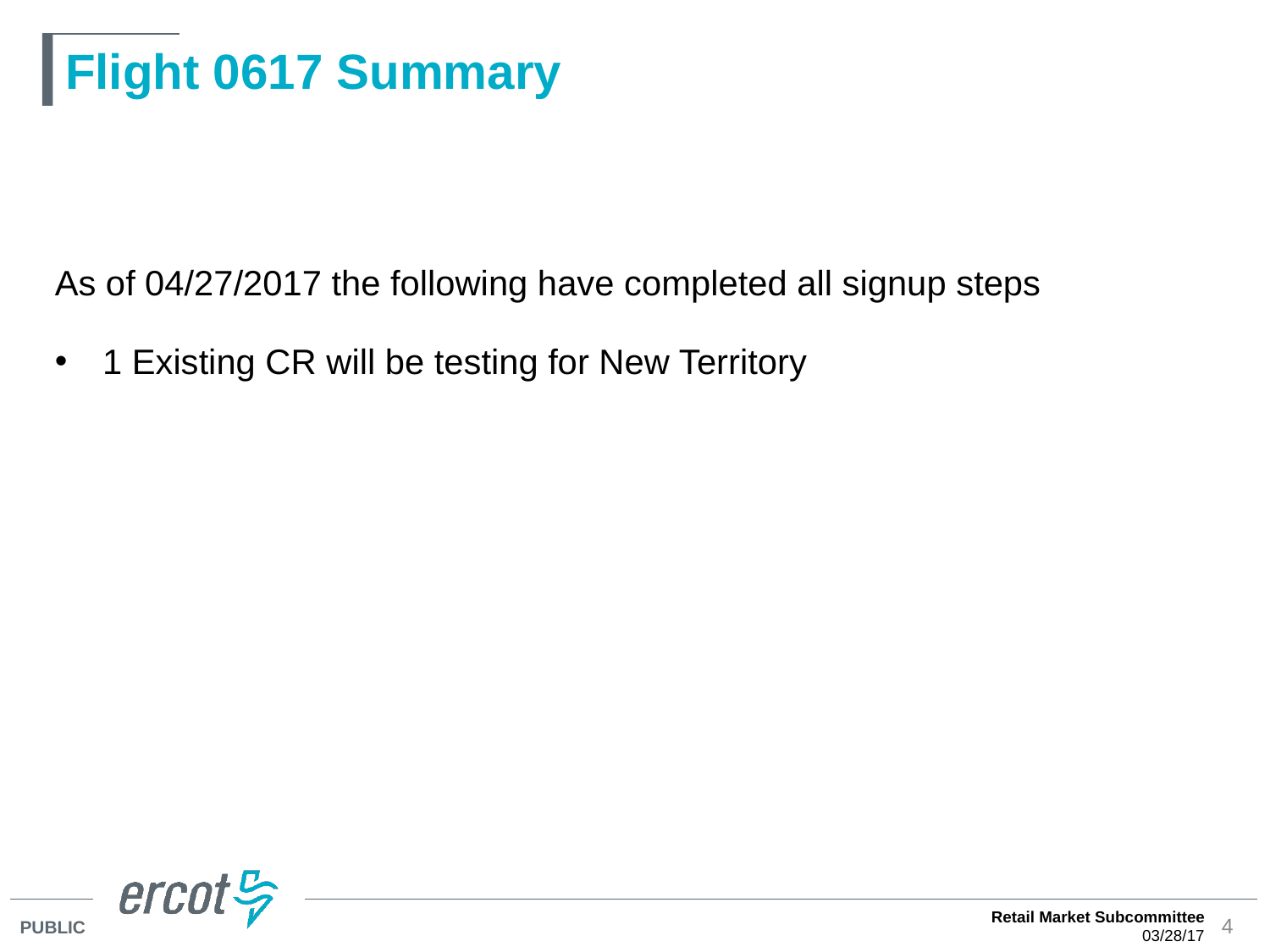

# Flight 0617 Summary
As of 04/27/2017 the following have completed all signup steps
1 Existing CR will be testing for New Territory
Retail Market Subcommittee
03/28/17
4